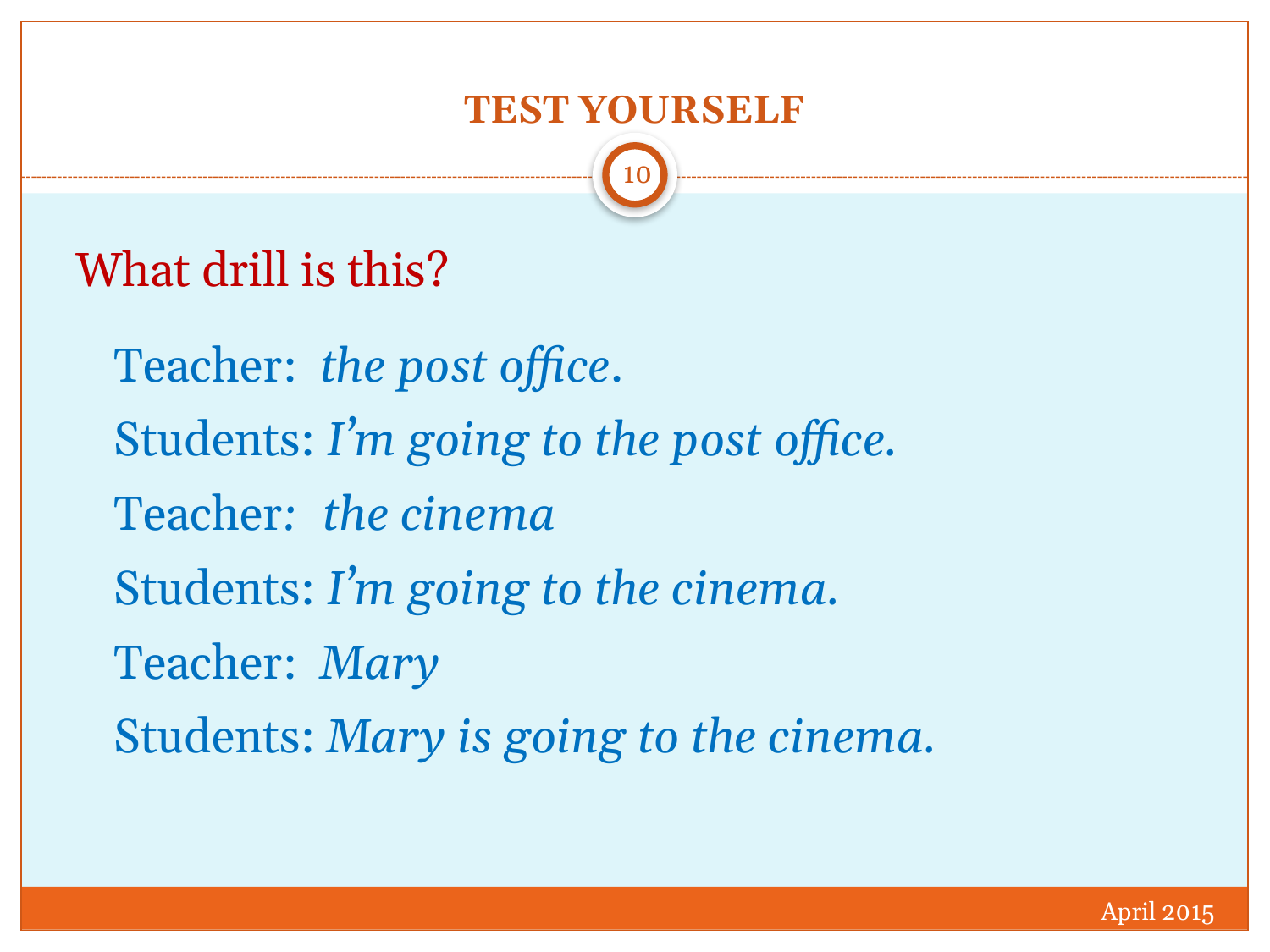

# TEST YOURSELF
10
What drill is this?
	Teacher:  the post office.
Students: I’m going to the post office.
Teacher:  the cinema
Students: I’m going to the cinema.
Teacher:  Mary
Students: Mary is going to the cinema.

April 2015